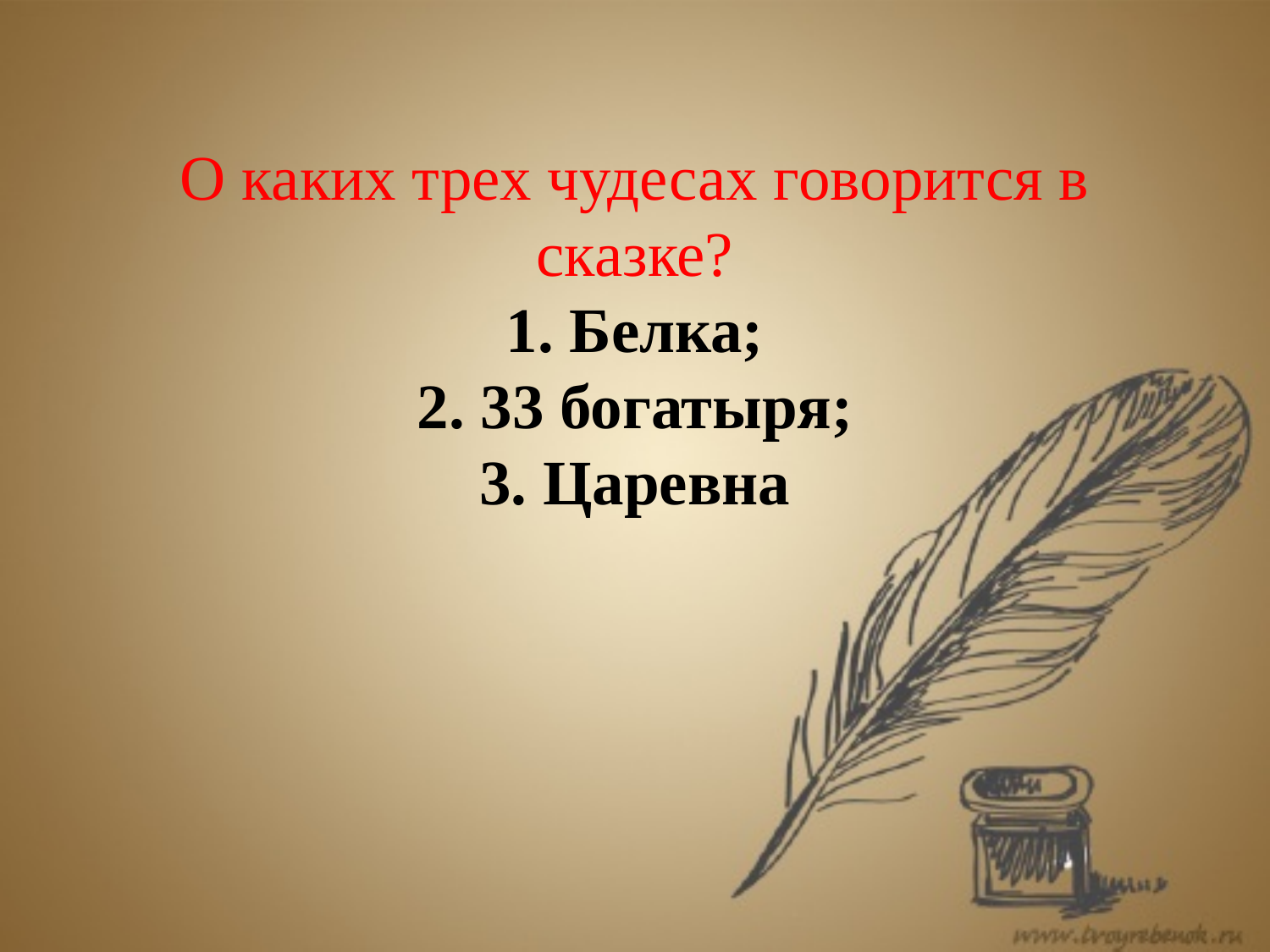

# О каких трех чудесах говорится в сказке? 1. Белка; 2. 33 богатыря; 3. Царевна